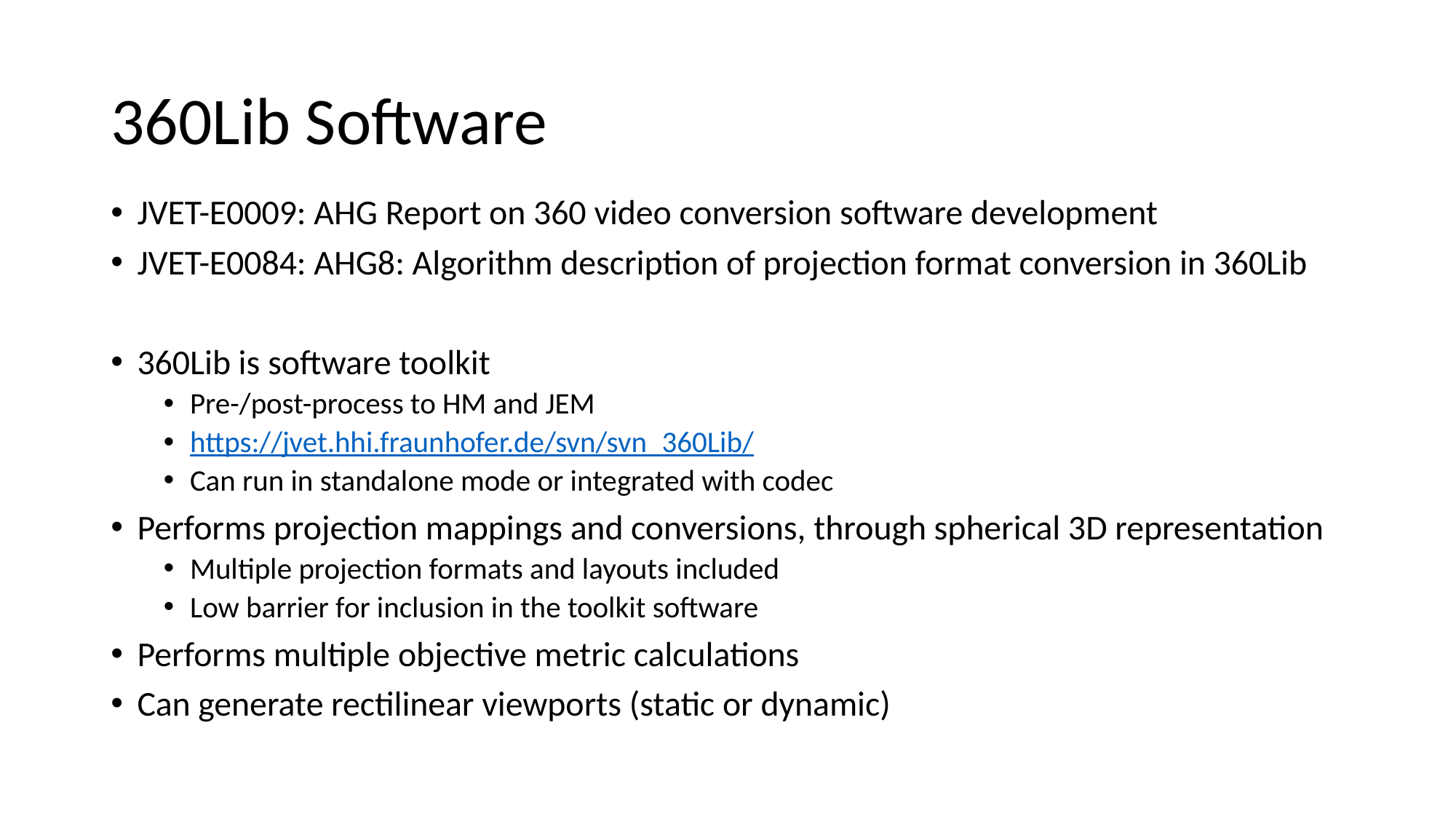

# 360Lib Software
JVET-E0009: AHG Report on 360 video conversion software development
JVET-E0084: AHG8: Algorithm description of projection format conversion in 360Lib

360Lib is software toolkit
Pre-/post-process to HM and JEM
https://jvet.hhi.fraunhofer.de/svn/svn_360Lib/
Can run in standalone mode or integrated with codec
Performs projection mappings and conversions, through spherical 3D representation
Multiple projection formats and layouts included
Low barrier for inclusion in the toolkit software
Performs multiple objective metric calculations
Can generate rectilinear viewports (static or dynamic)